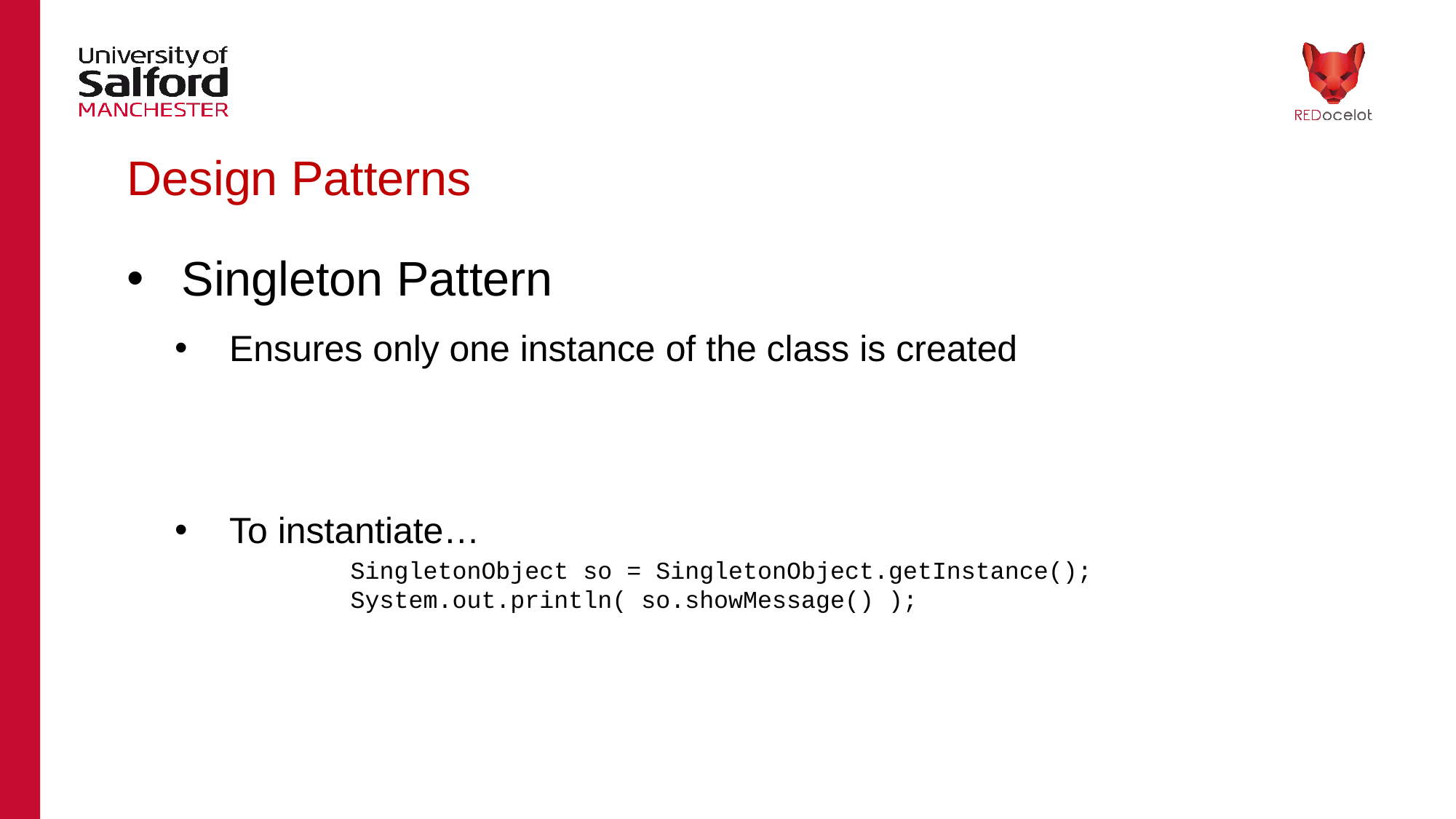

# Design Patterns
Singleton Pattern
Ensures only one instance of the class is created

To instantiate…
SingletonObject so = SingletonObject.getInstance();
System.out.println( so.showMessage() );